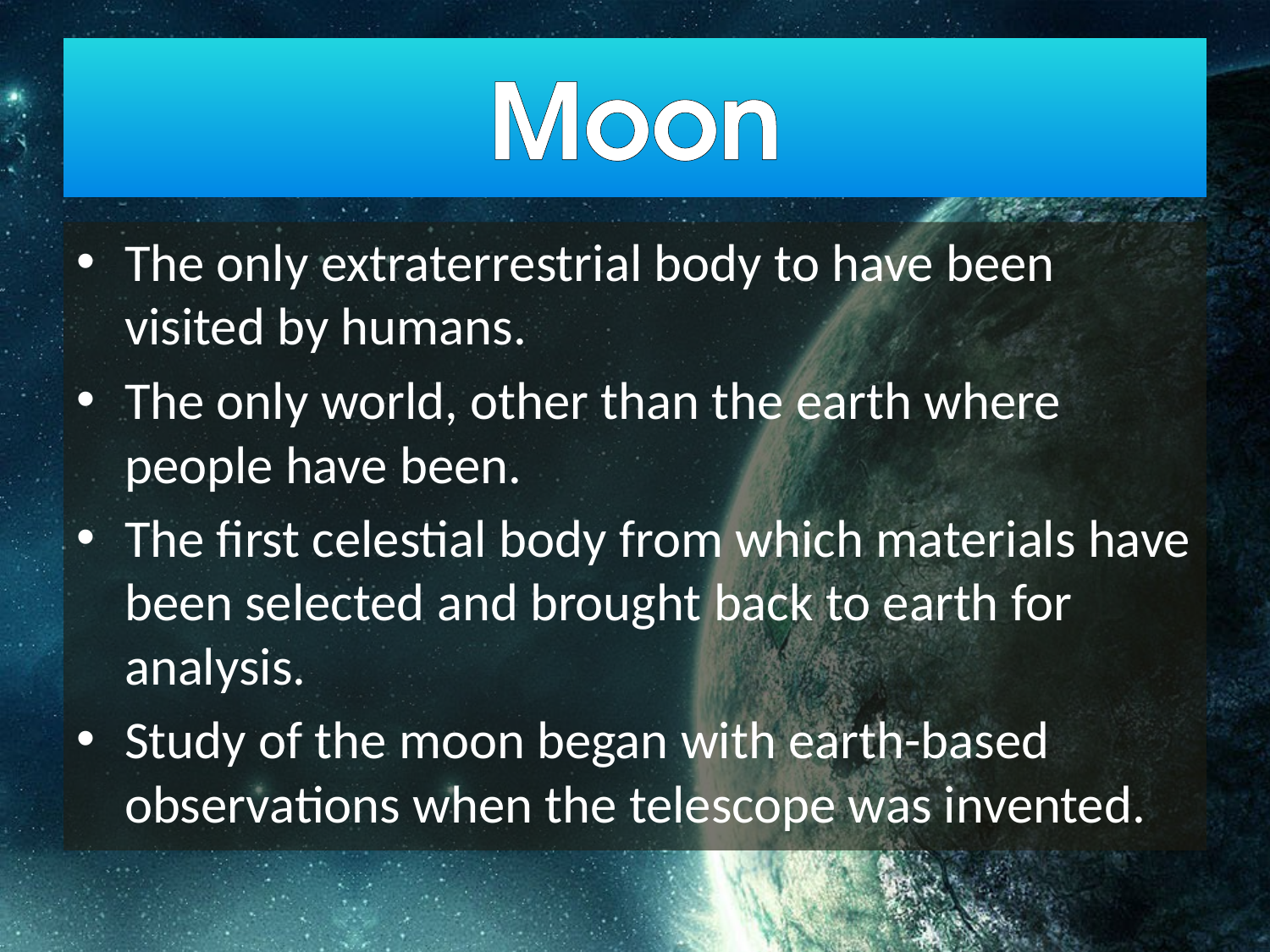

# Moon
The only extraterrestrial body to have been visited by humans.
The only world, other than the earth where people have been.
The first celestial body from which materials have been selected and brought back to earth for analysis.
Study of the moon began with earth-based observations when the telescope was invented.